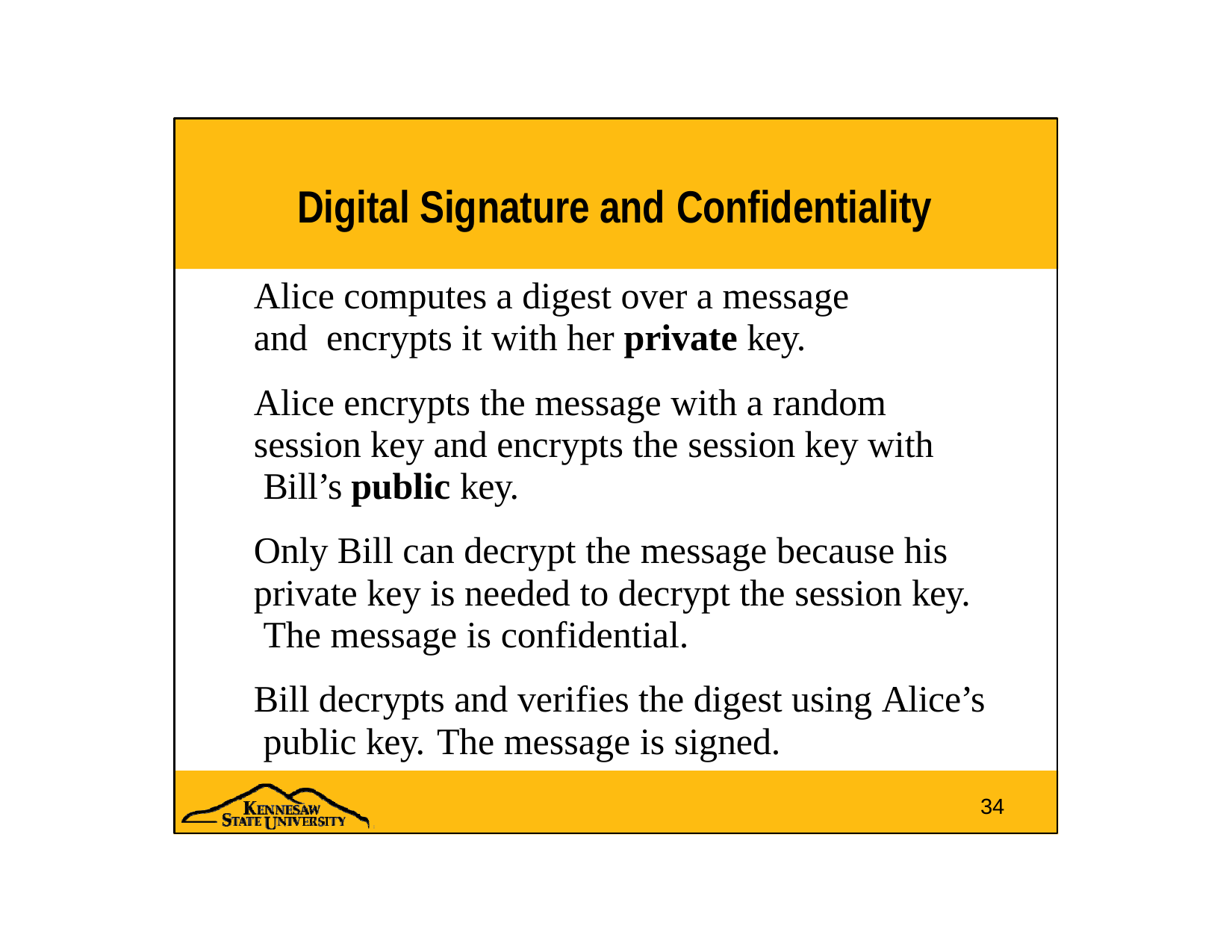

# Digital Signature and Confidentiality
Alice computes a digest over a message and  encrypts it with her private key.
Alice encrypts the message with a random  session key and encrypts the session key with  Bill’s public key.
Only Bill can decrypt the message because his  private key is needed to decrypt the session key.  The message is confidential.
Bill decrypts and verifies the digest using Alice’s  public key.	The message is signed.

34